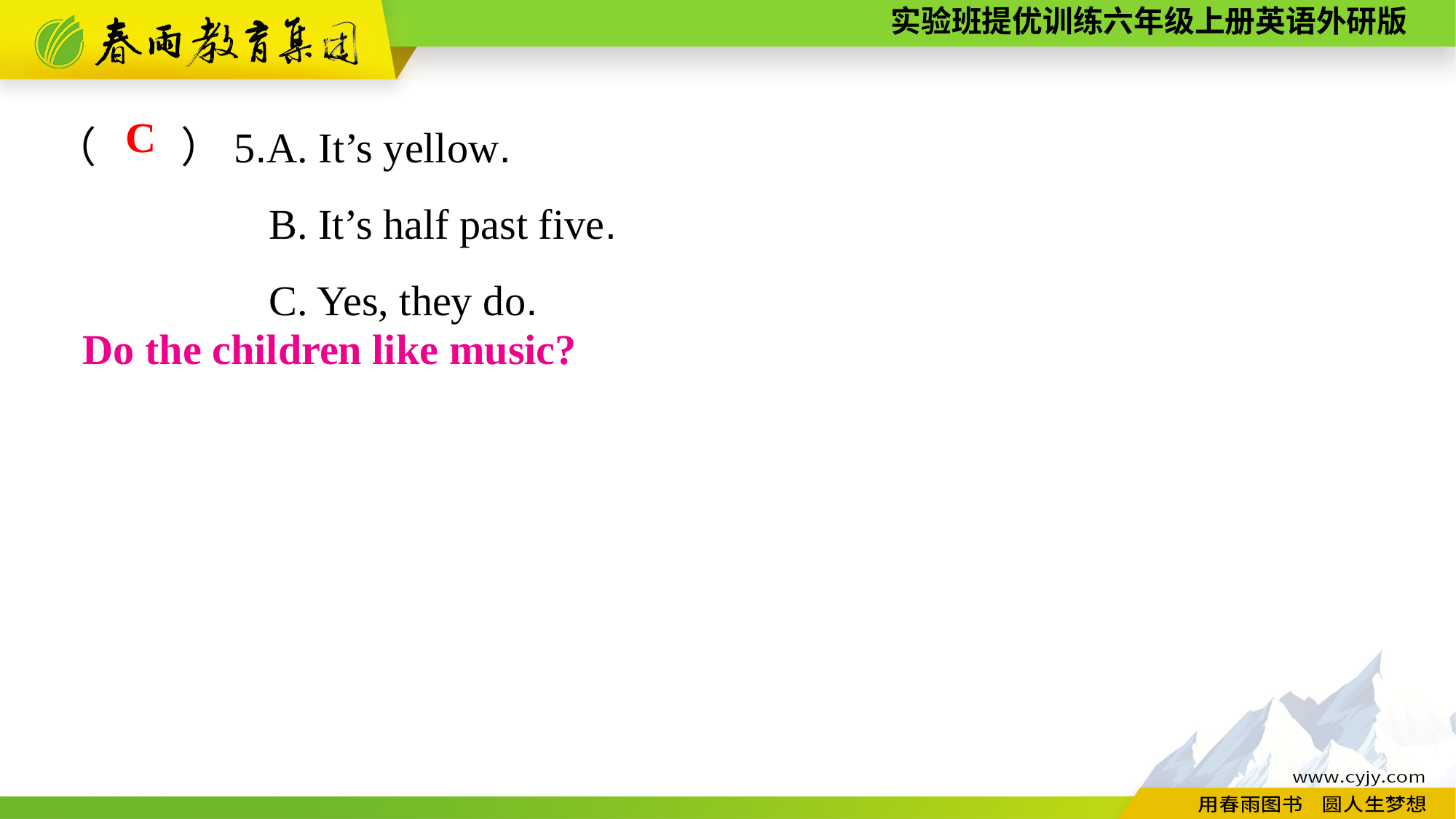

（　　）5.A. It’s yellow.
B. It’s half past five.
C. Yes, they do.
C
Do the children like music?